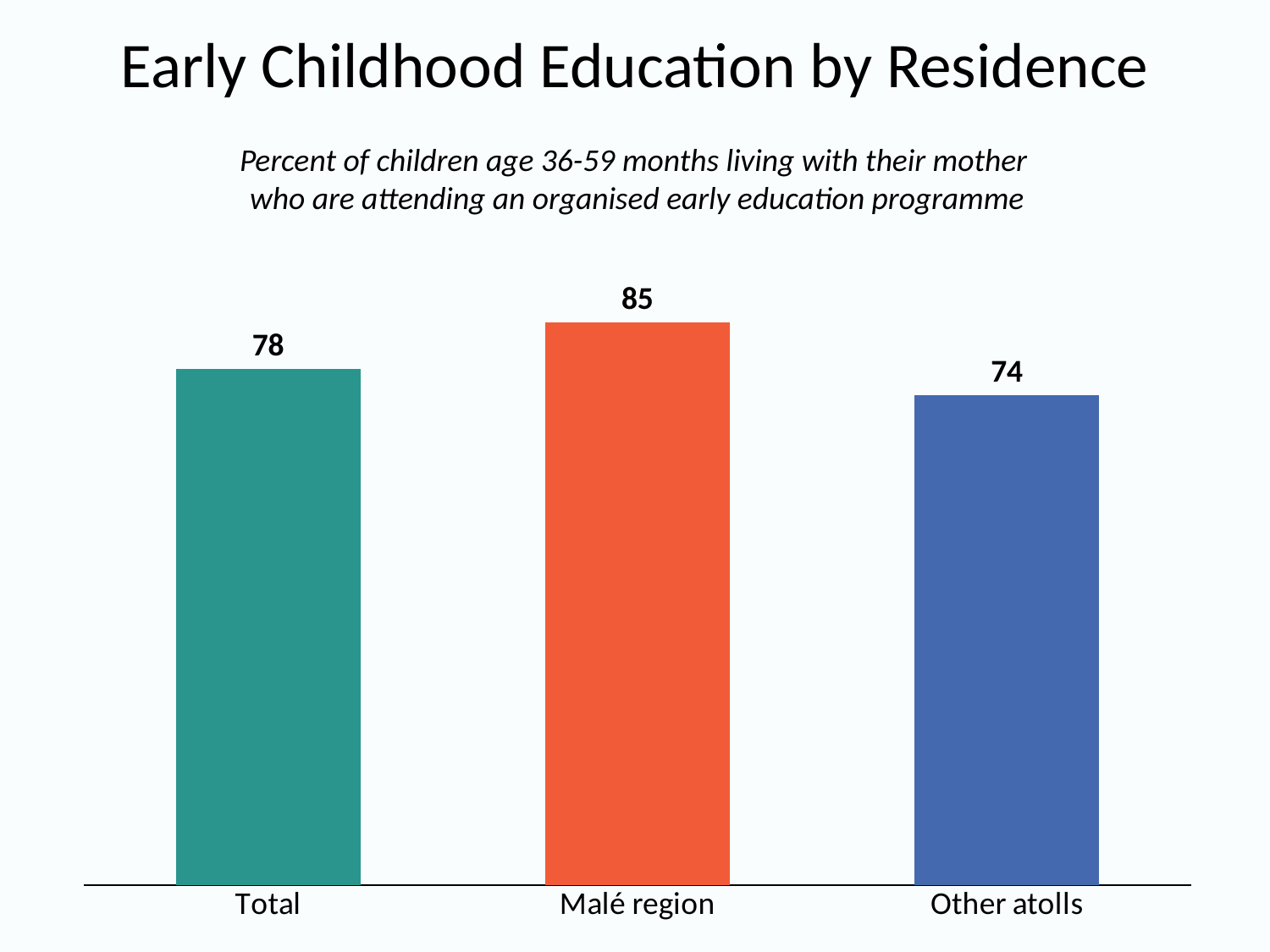

# Early Childhood Education by Residence
Percent of children age 36-59 months living with their mother
who are attending an organised early education programme

### Chart

| Category | Series 1 |
|---|---|
| Total | 78.0 |
| Malé region | 85.0 |
| Other atolls | 74.0 |